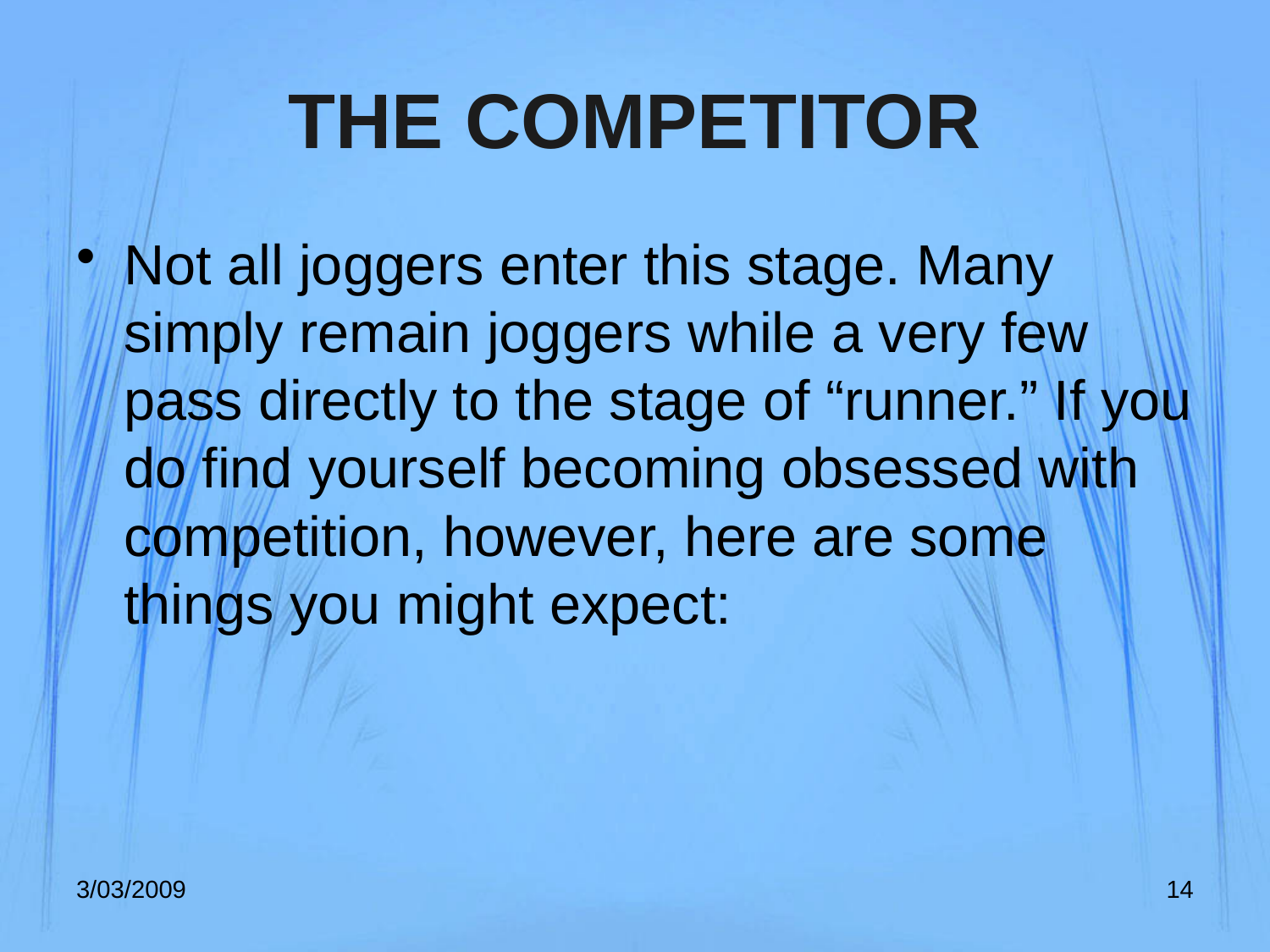

# THE COMPETITOR
Not all joggers enter this stage. Many simply remain joggers while a very few pass directly to the stage of “runner.” If you do find yourself becoming obsessed with competition, however, here are some things you might expect:

3/03/2009
14